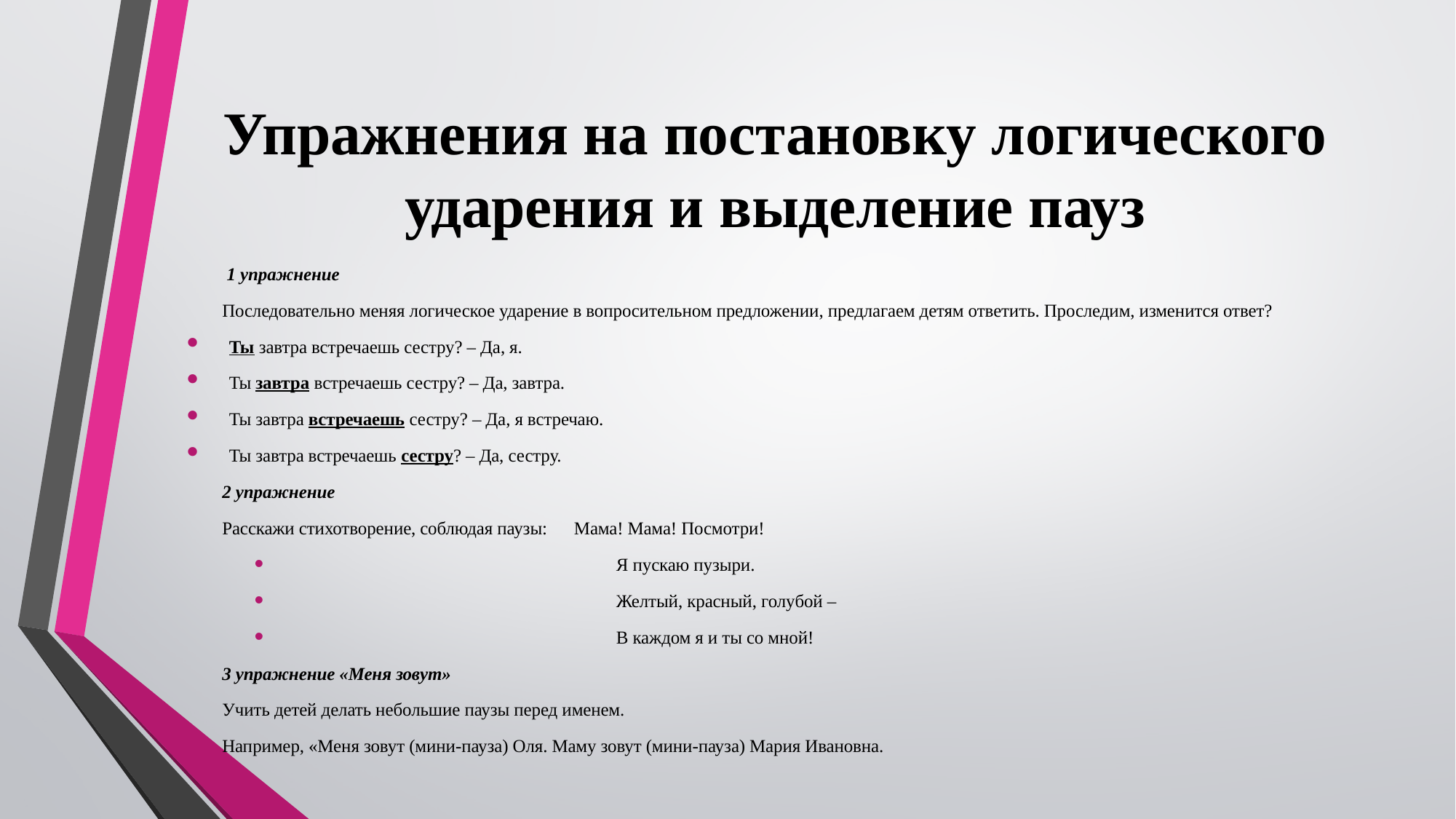

# Упражнения на постановку логического ударения и выделение пауз
 1 упражнение
Последовательно меняя логическое ударение в вопросительном предложении, предлагаем детям ответить. Проследим, изменится ответ?
Ты завтра встречаешь сестру? – Да, я.
Ты завтра встречаешь сестру? – Да, завтра.
Ты завтра встречаешь сестру? – Да, я встречаю.
Ты завтра встречаешь сестру? – Да, сестру.
2 упражнение
Расскажи стихотворение, соблюдая паузы:      Мама! Мама! Посмотри!
                                                                               Я пускаю пузыри.
                                                                               Желтый, красный, голубой –
                                                                               В каждом я и ты со мной!
3 упражнение «Меня зовут»
Учить детей делать небольшие паузы перед именем.
Например, «Меня зовут (мини-пауза) Оля. Маму зовут (мини-пауза) Мария Ивановна.